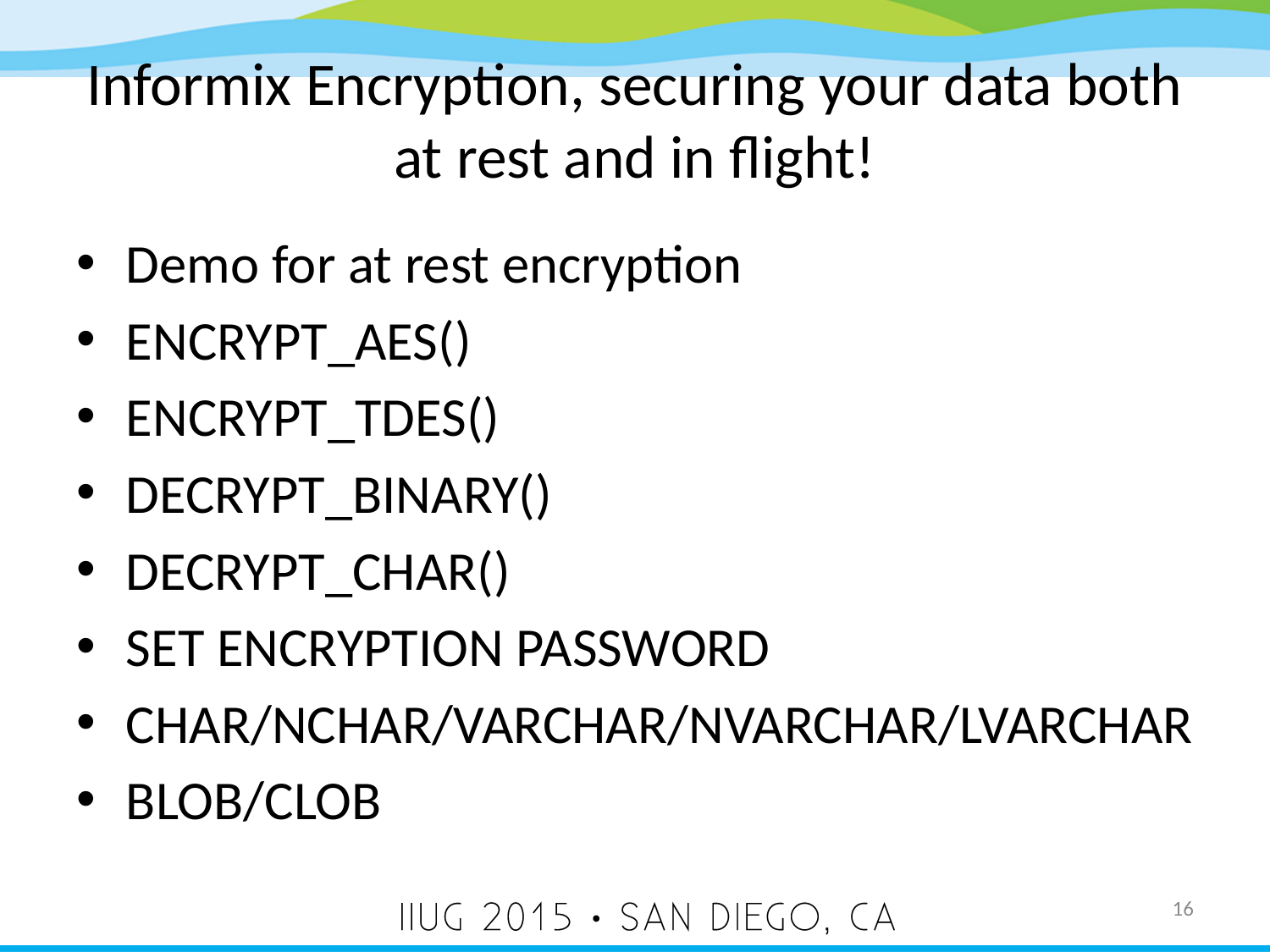

# Informix Encryption, securing your data both at rest and in flight!
Demo for at rest encryption
ENCRYPT_AES()
ENCRYPT_TDES()
DECRYPT_BINARY()
DECRYPT_CHAR()
SET ENCRYPTION PASSWORD
CHAR/NCHAR/VARCHAR/NVARCHAR/LVARCHAR
BLOB/CLOB

16